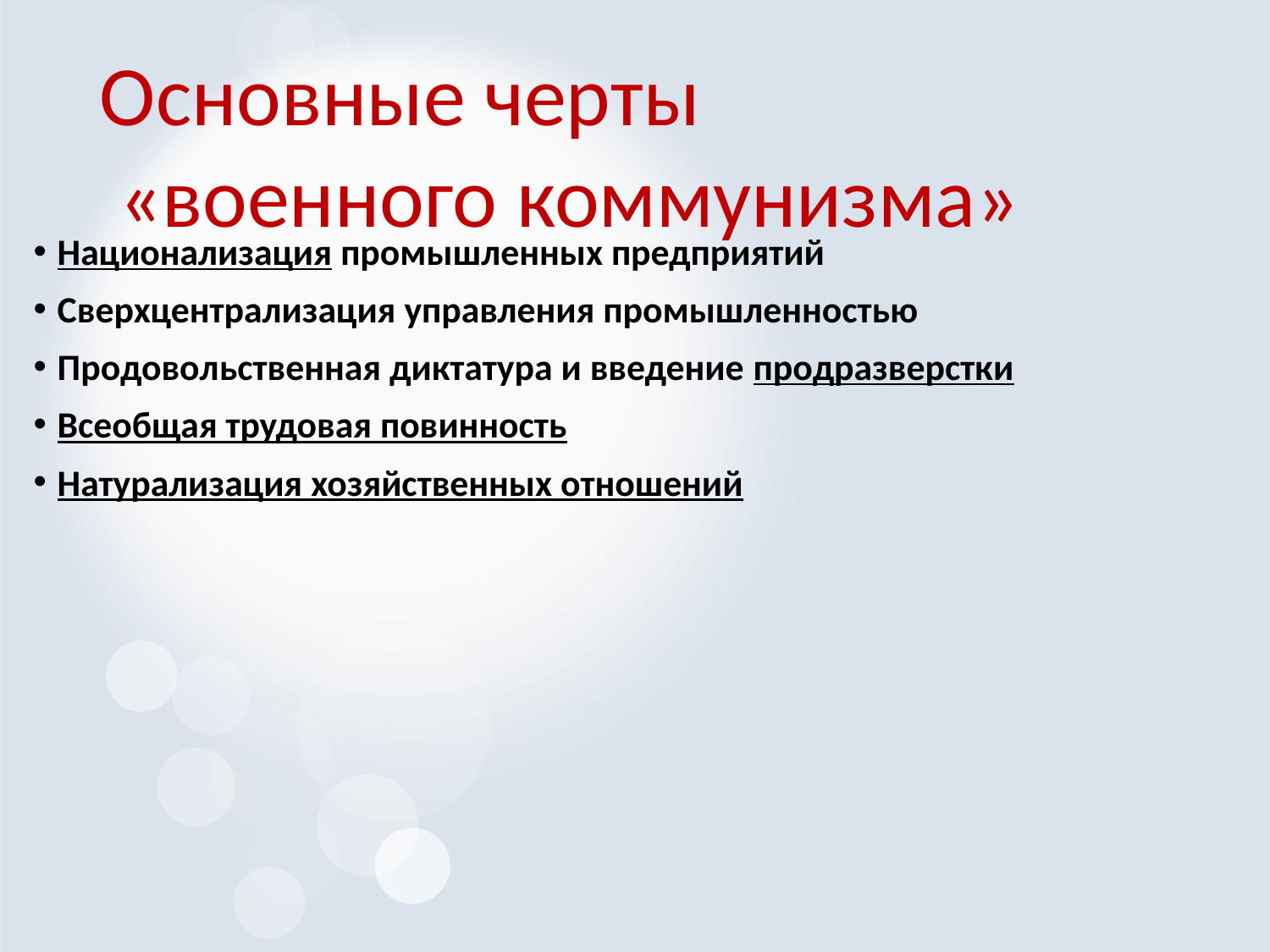

Основные черты
 «военного коммунизма»
Национализация промышленных предприятий
Сверхцентрализация управления промышленностью
Продовольственная диктатура и введение продразверстки
Всеобщая трудовая повинность
Натурализация хозяйственных отношений